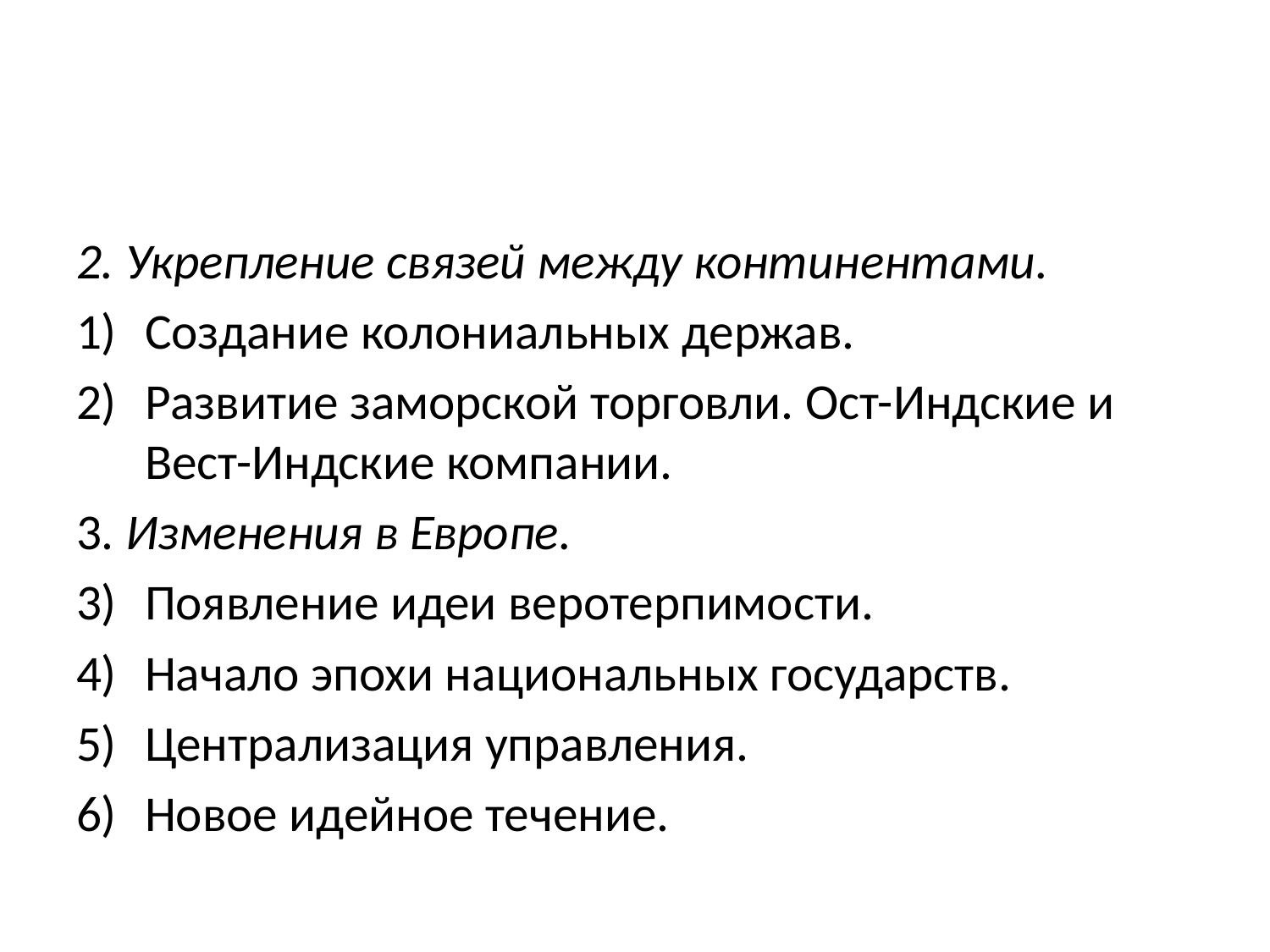

#
2. Укрепление связей между континентами.
Создание колониальных держав.
Развитие заморской торговли. Ост-Индские и Вест-Индские компании.
3. Изменения в Европе.
Появление идеи веротерпимости.
Начало эпохи национальных государств.
Централизация управления.
Новое идейное течение.